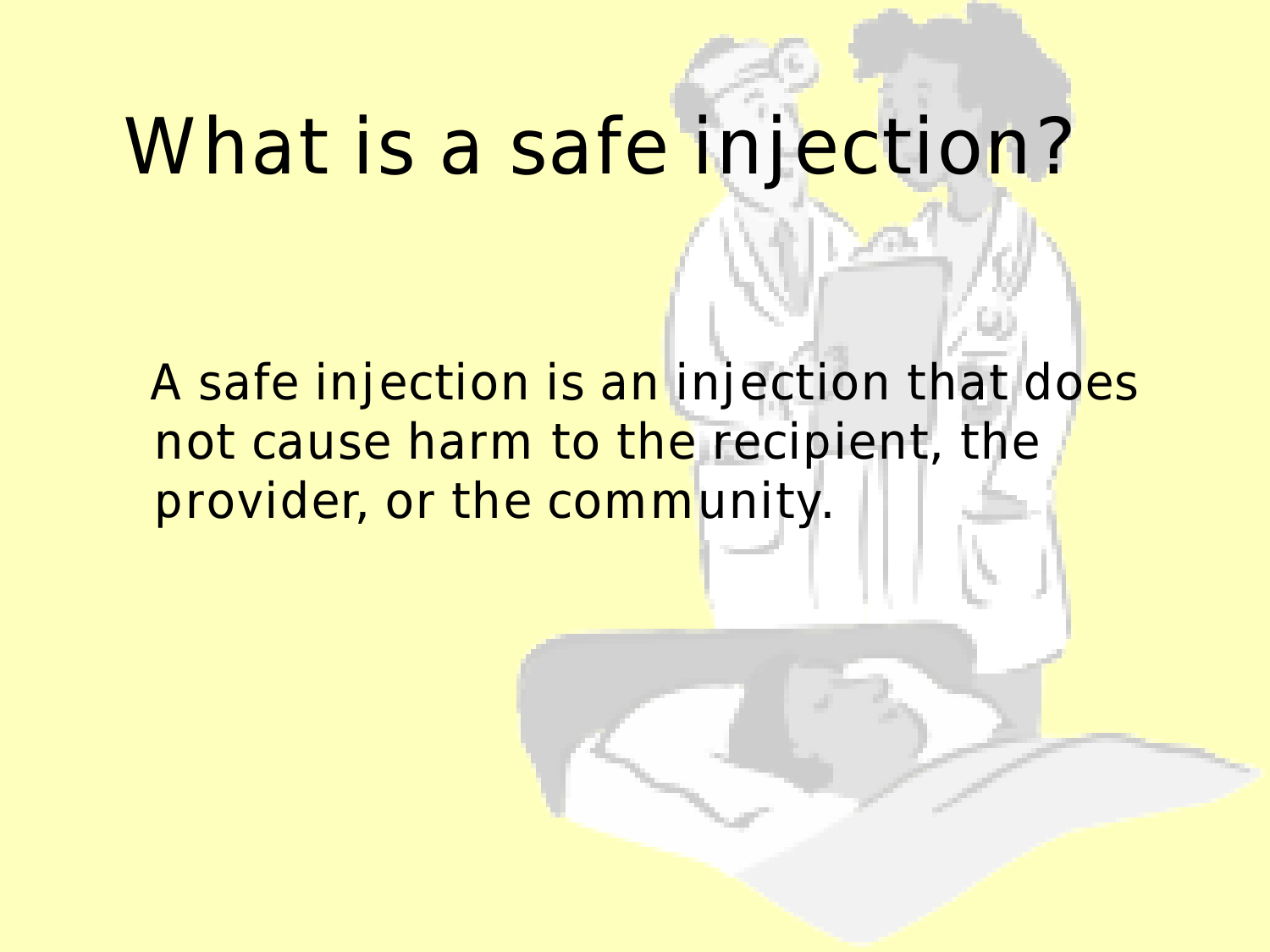

# What is a safe injection?

   A safe injection is an injection that does not cause harm to the recipient, the provider, or the community.